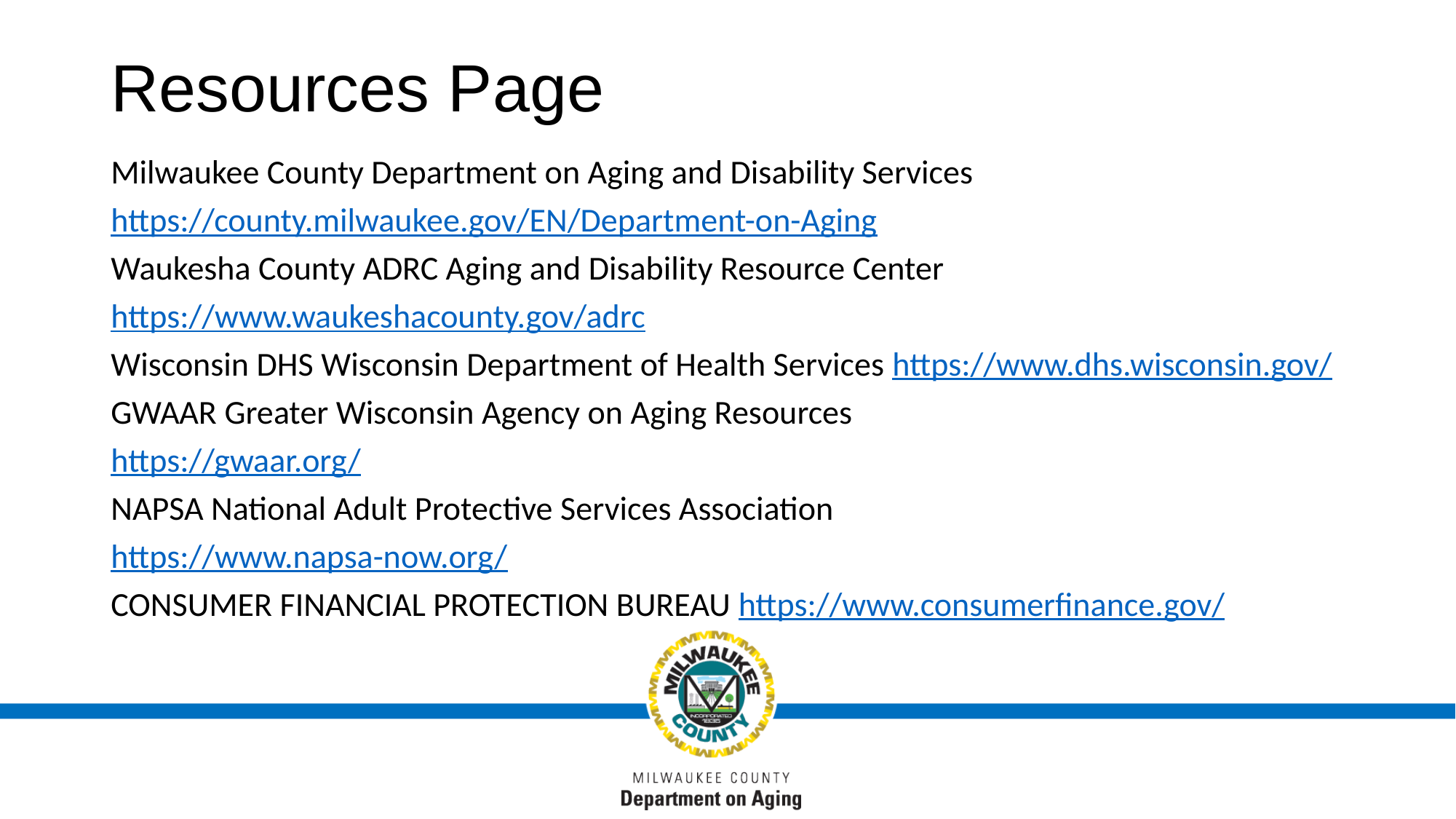

# Resources Page
Milwaukee County Department on Aging and Disability Services
https://county.milwaukee.gov/EN/Department-on-Aging
Waukesha County ADRC Aging and Disability Resource Center
https://www.waukeshacounty.gov/adrc
Wisconsin DHS Wisconsin Department of Health Services https://www.dhs.wisconsin.gov/
GWAAR Greater Wisconsin Agency on Aging Resources
https://gwaar.org/
NAPSA National Adult Protective Services Association
https://www.napsa-now.org/
CONSUMER FINANCIAL PROTECTION BUREAU https://www.consumerfinance.gov/